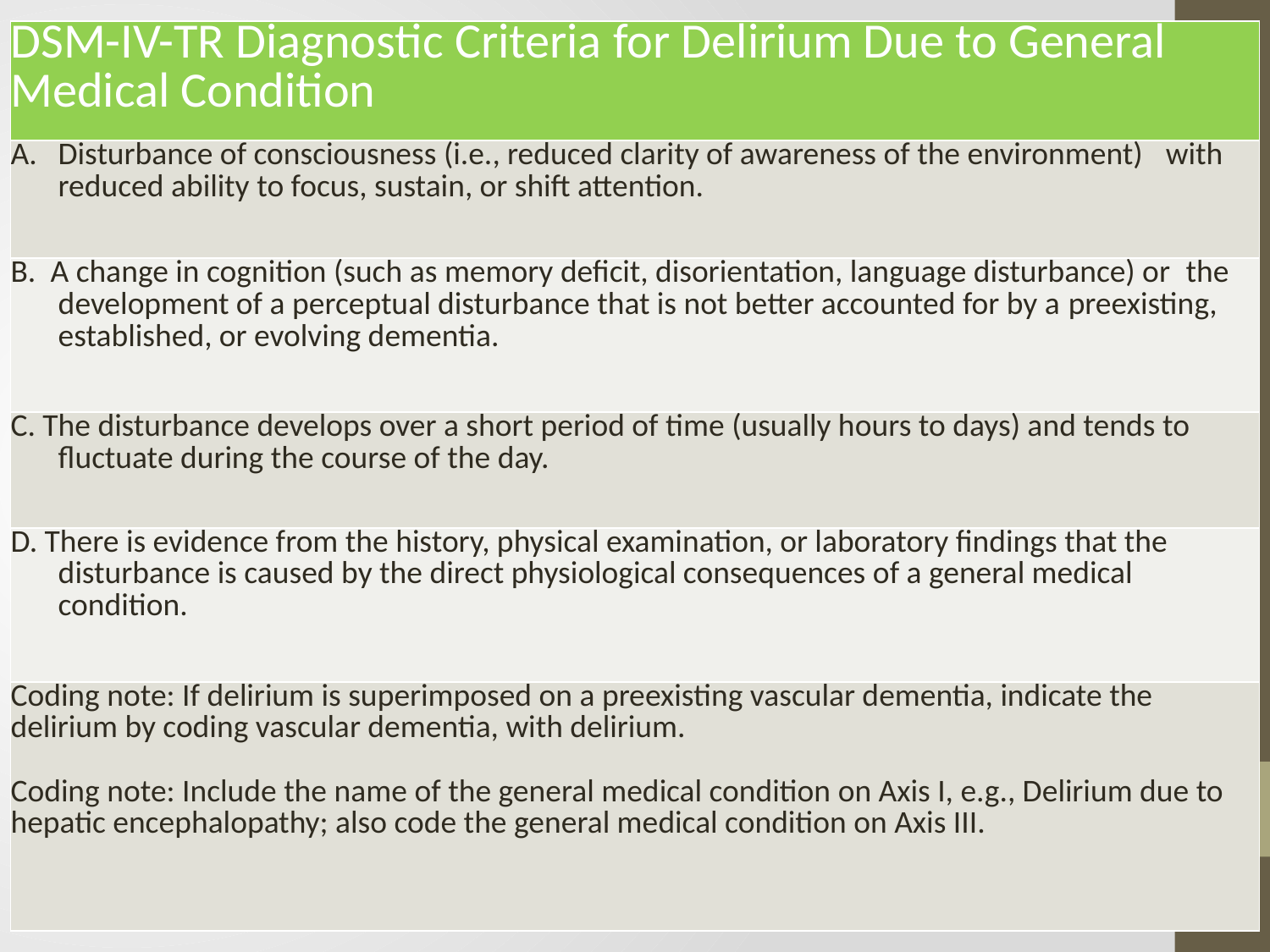

| DSM-IV-TR Diagnostic Criteria for Delirium Due to General Medical Condition |
| --- |
| Disturbance of consciousness (i.e., reduced clarity of awareness of the environment) with reduced ability to focus, sustain, or shift attention. |
| B. A change in cognition (such as memory deficit, disorientation, language disturbance) or the development of a perceptual disturbance that is not better accounted for by a preexisting, established, or evolving dementia. |
| C. The disturbance develops over a short period of time (usually hours to days) and tends to fluctuate during the course of the day. |
| D. There is evidence from the history, physical examination, or laboratory findings that the disturbance is caused by the direct physiological consequences of a general medical condition. |
| Coding note: If delirium is superimposed on a preexisting vascular dementia, indicate the delirium by coding vascular dementia, with delirium. Coding note: Include the name of the general medical condition on Axis I, e.g., Delirium due to hepatic encephalopathy; also code the general medical condition on Axis III. |